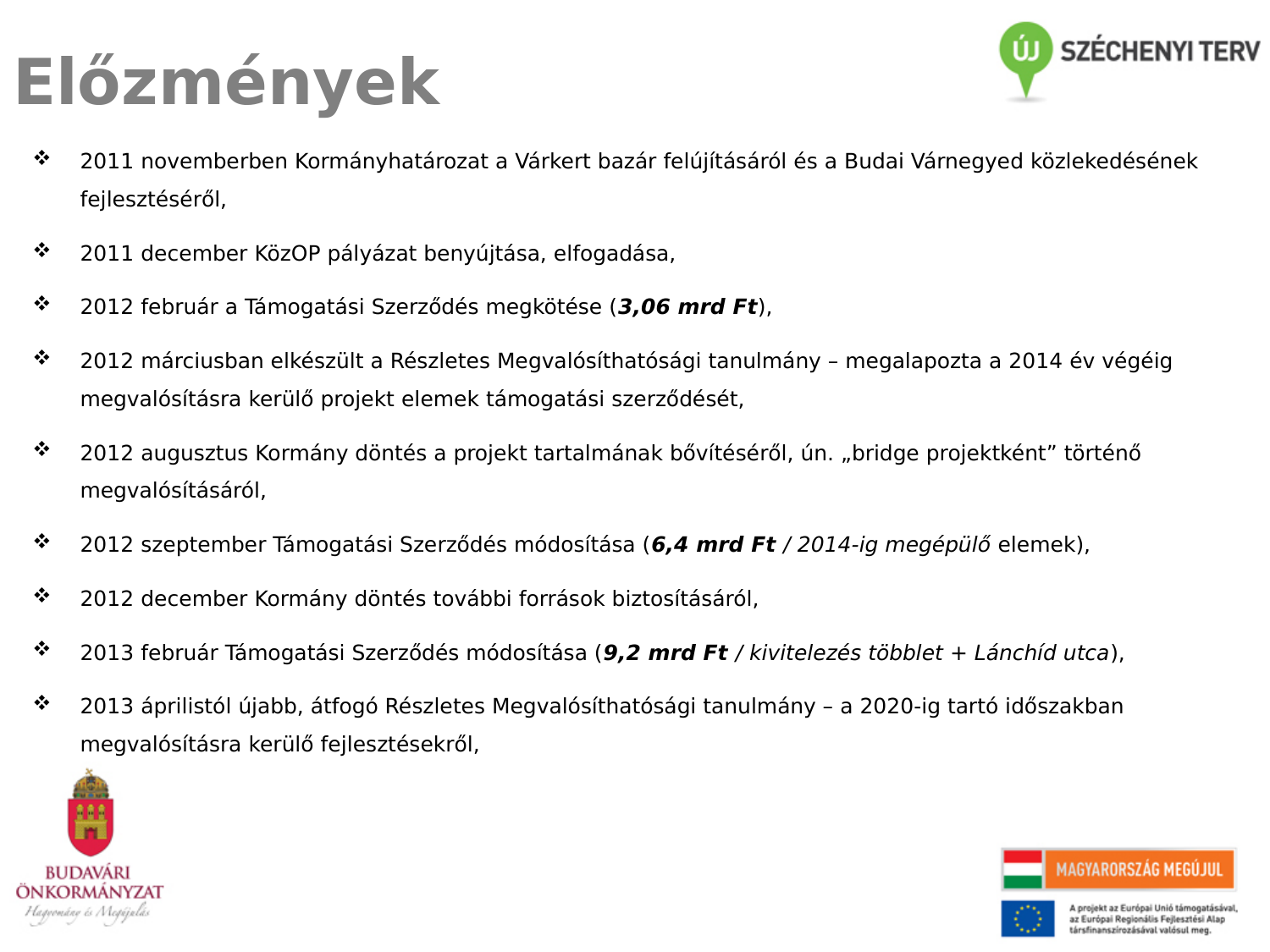

# Előzmények
2011 novemberben Kormányhatározat a Várkert bazár felújításáról és a Budai Várnegyed közlekedésének fejlesztéséről,
2011 december KözOP pályázat benyújtása, elfogadása,
2012 február a Támogatási Szerződés megkötése (3,06 mrd Ft),
2012 márciusban elkészült a Részletes Megvalósíthatósági tanulmány – megalapozta a 2014 év végéig megvalósításra kerülő projekt elemek támogatási szerződését,
2012 augusztus Kormány döntés a projekt tartalmának bővítéséről, ún. „bridge projektként” történő megvalósításáról,
2012 szeptember Támogatási Szerződés módosítása (6,4 mrd Ft / 2014-ig megépülő elemek),
2012 december Kormány döntés további források biztosításáról,
2013 február Támogatási Szerződés módosítása (9,2 mrd Ft / kivitelezés többlet + Lánchíd utca),
2013 áprilistól újabb, átfogó Részletes Megvalósíthatósági tanulmány – a 2020-ig tartó időszakban megvalósításra kerülő fejlesztésekről,